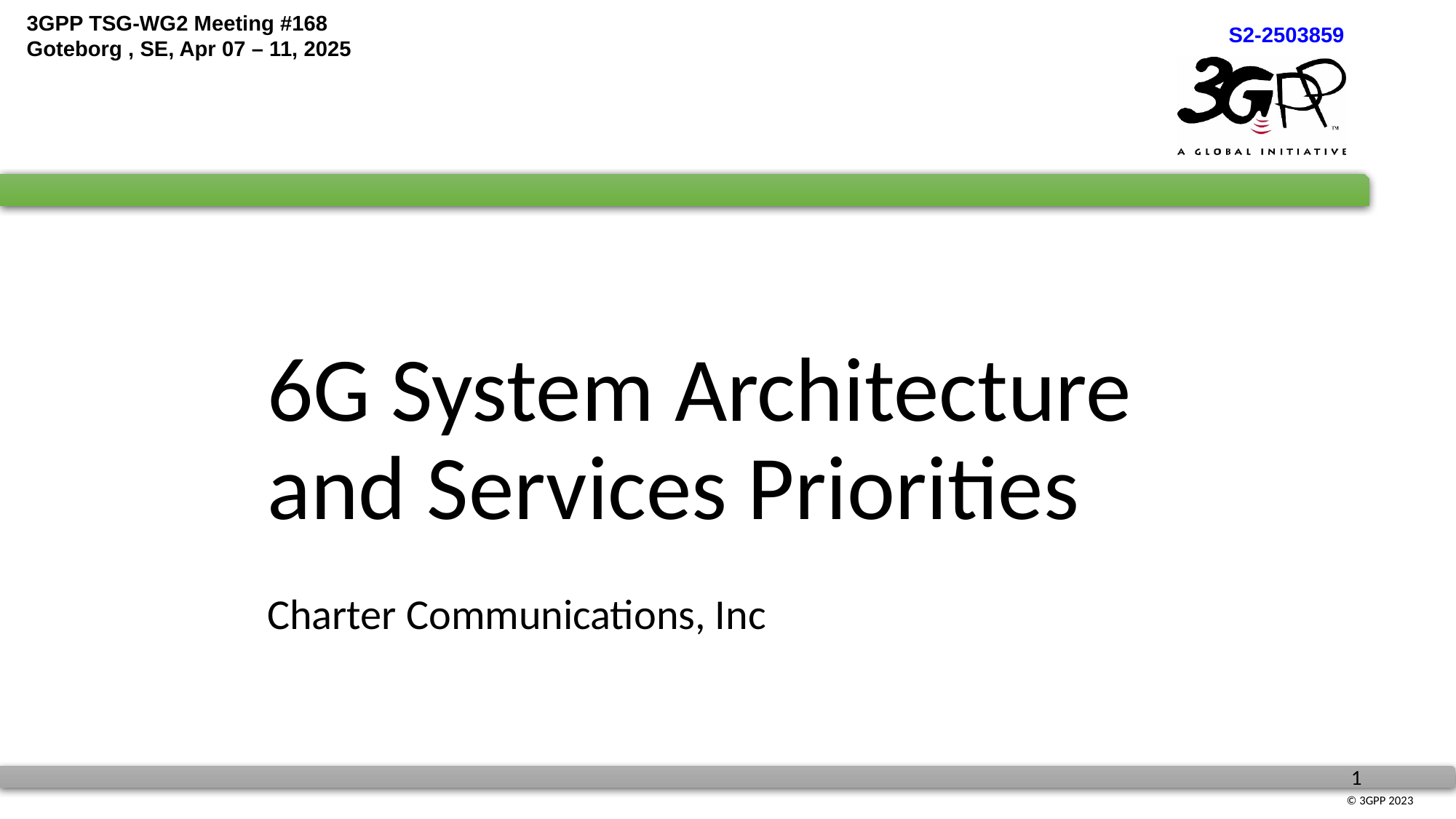

# 6G System Architecture and Services Priorities
Charter Communications, Inc